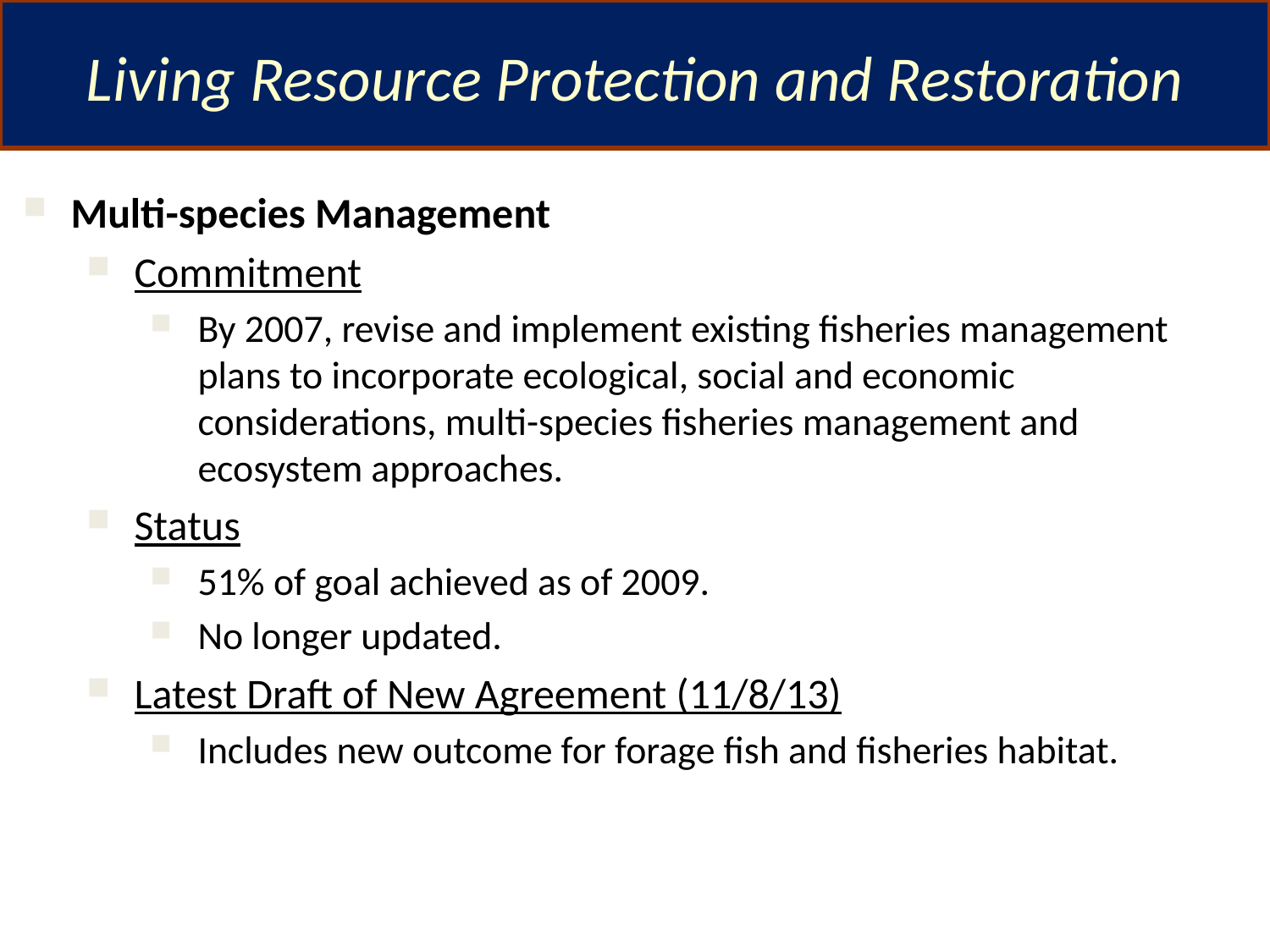

Living Resource Protection and Restoration
Multi-species Management
Commitment
By 2007, revise and implement existing fisheries management plans to incorporate ecological, social and economic considerations, multi-species fisheries management and ecosystem approaches.
Status
51% of goal achieved as of 2009.
No longer updated.
Latest Draft of New Agreement (11/8/13)
Includes new outcome for forage fish and fisheries habitat.